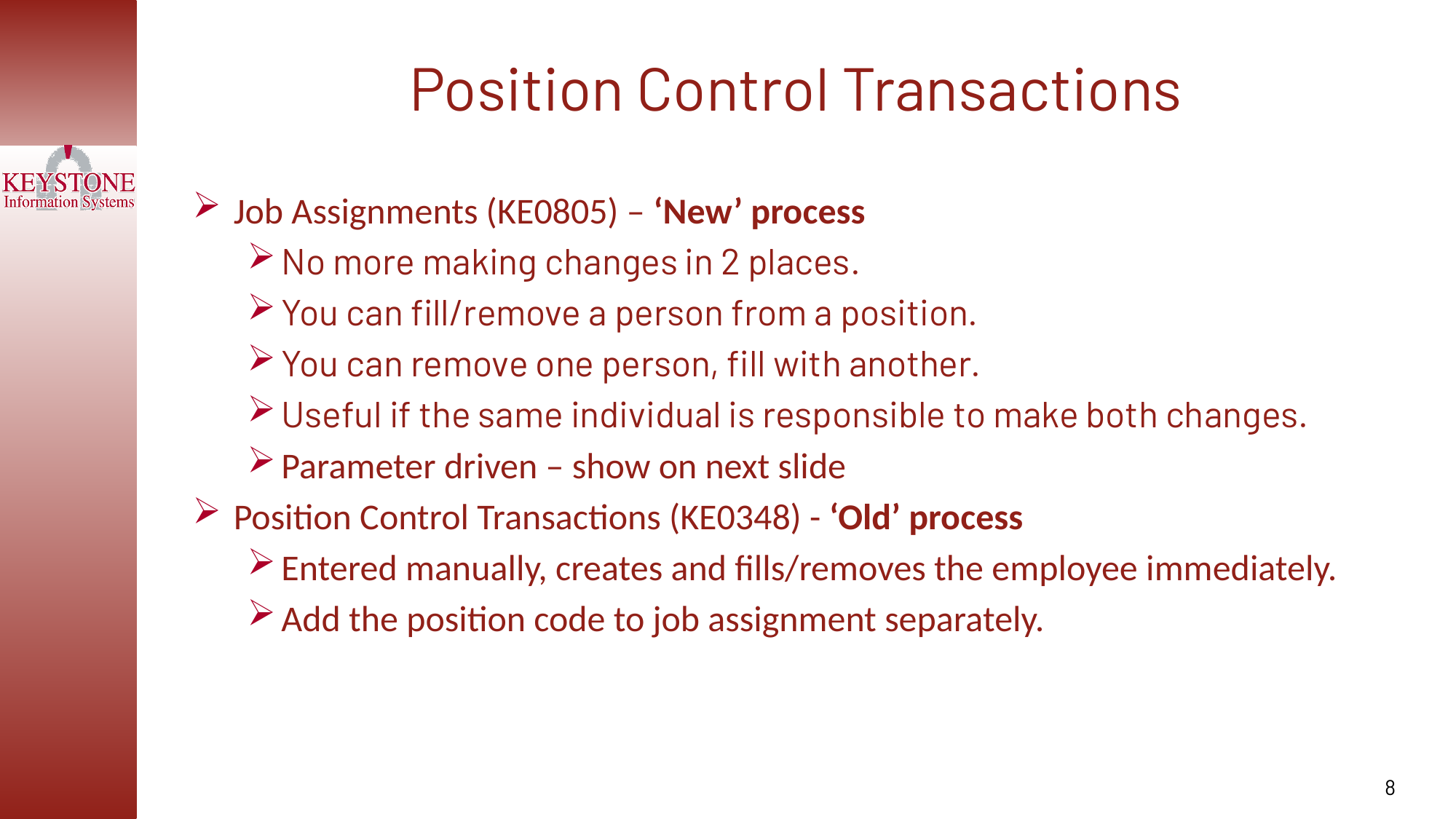

Position Control Transactions
Job Assignments (KE0805) – ‘New’ process
No more making changes in 2 places​.
You can fill/remove a person from a position​.
You can remove one person, fill with another.
Useful if the same individual is responsible to make both changes.
Parameter driven – show on next slide
Position Control Transactions (KE0348) - ‘Old’ process
Entered manually, creates and fills/removes the employee immediately.
Add the position code to job assignment separately.

8